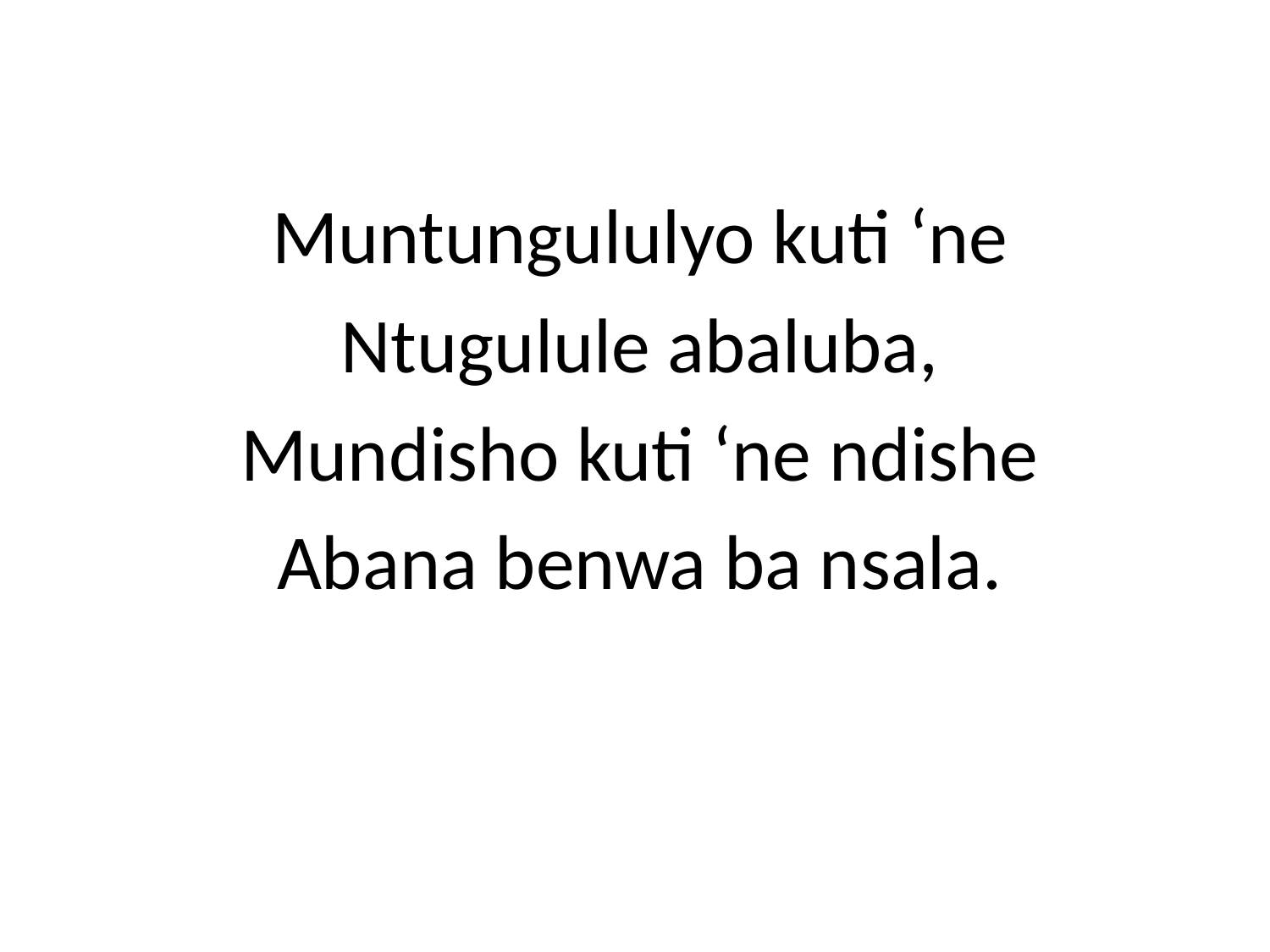

Muntungululyo kuti ‘ne
Ntugulule abaluba,
Mundisho kuti ‘ne ndishe
Abana benwa ba nsala.